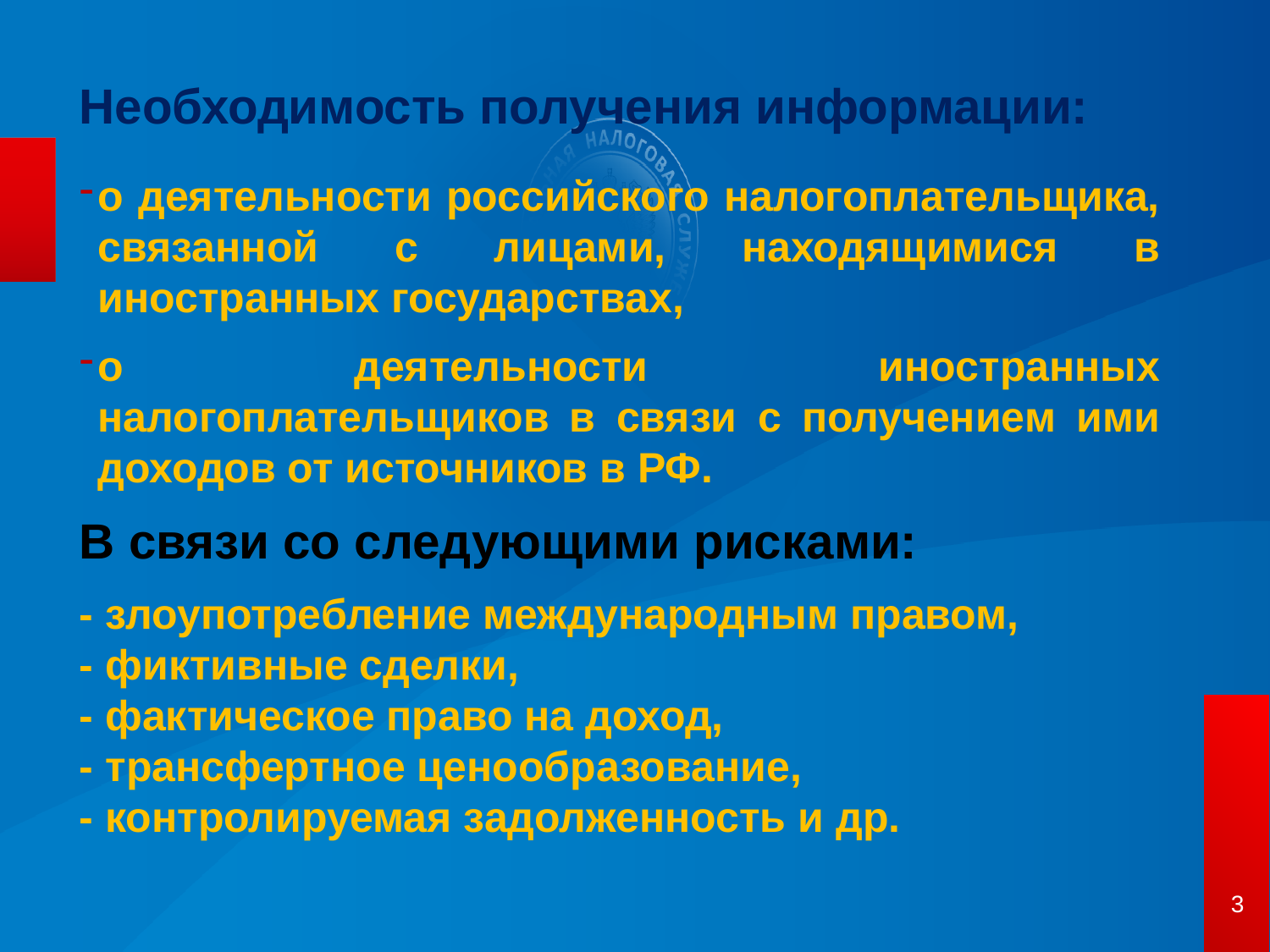

# Необходимость получения информации:
о деятельности российского налогоплательщика, связанной с лицами, находящимися в иностранных государствах,
о деятельности иностранных налогоплательщиков в связи с получением ими доходов от источников в РФ.
В связи со следующими рисками:
- злоупотребление международным правом,
- фиктивные сделки,
- фактическое право на доход,
- трансфертное ценообразование,
- контролируемая задолженность и др.
3